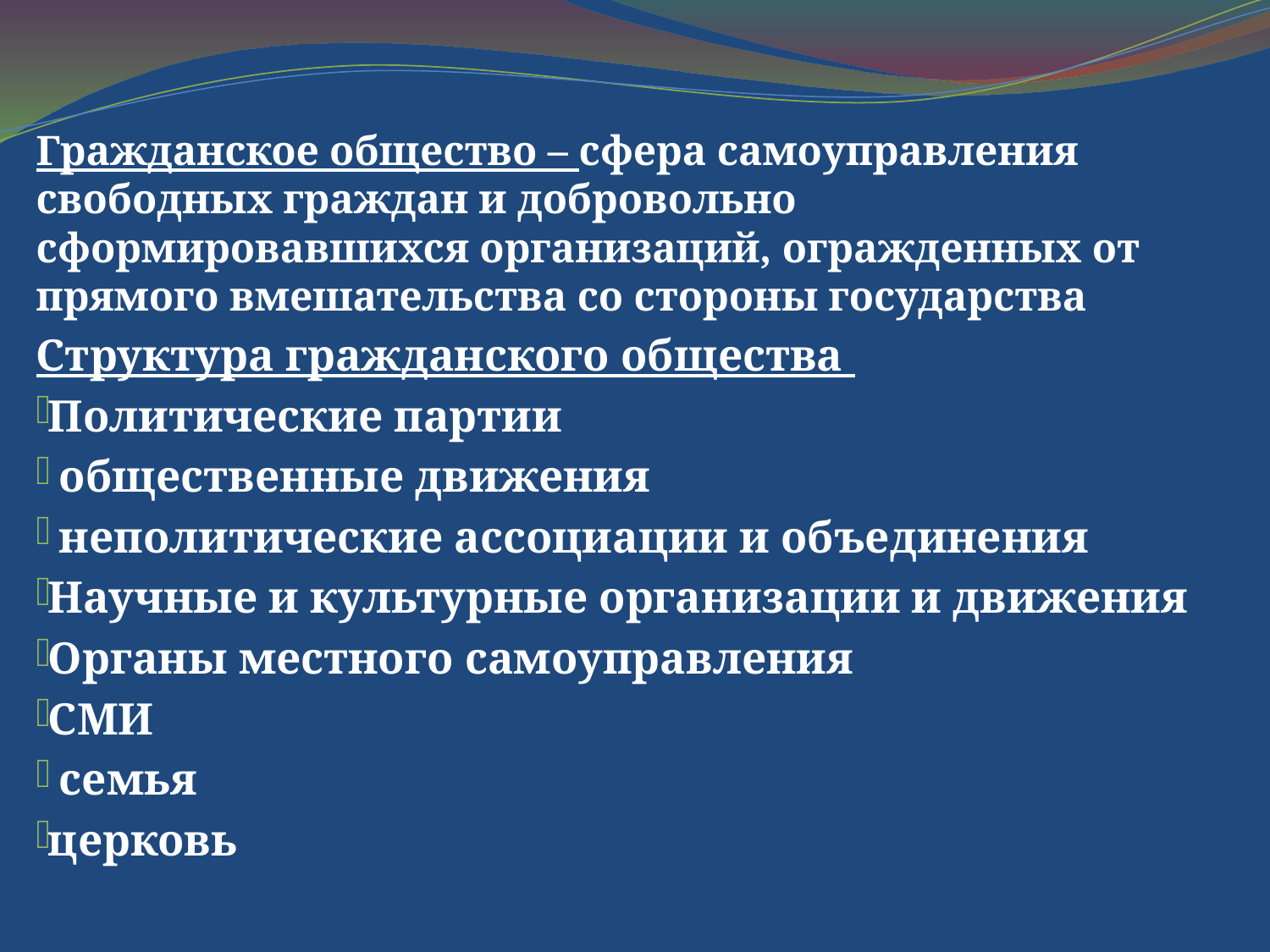

Гражданское общество – сфера самоуправления свободных граждан и добровольно сформировавшихся организаций, огражденных от прямого вмешательства со стороны государства
Структура гражданского общества
Политические партии
 общественные движения
 неполитические ассоциации и объединения
Научные и культурные организации и движения
Органы местного самоуправления
СМИ
 семья
церковь